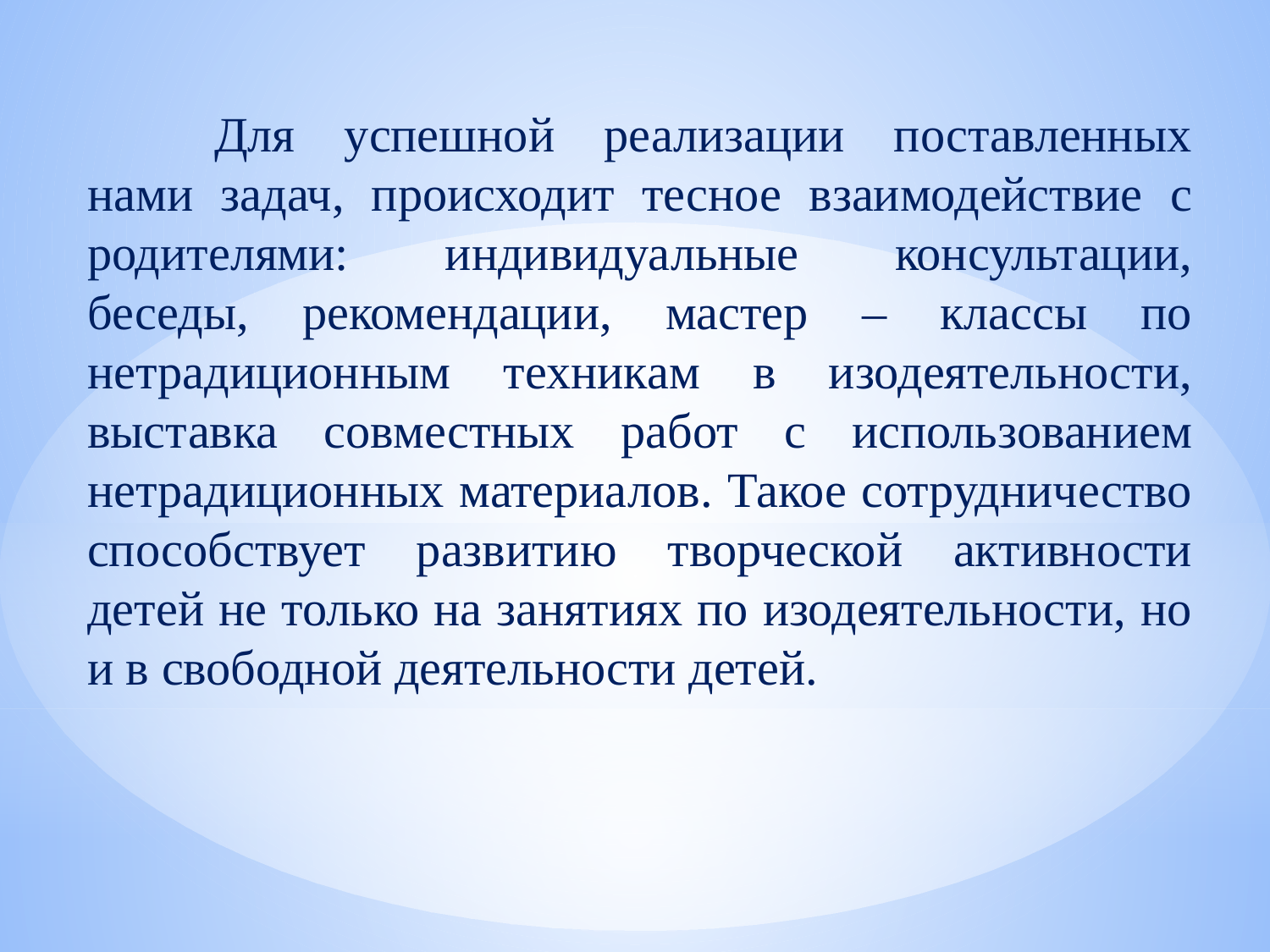

Для успешной реализации поставленных нами задач, происходит тесное взаимодействие с родителями: индивидуальные консультации, беседы, рекомендации, мастер – классы по нетрадиционным техникам в изодеятельности, выставка совместных работ с использованием нетрадиционных материалов. Такое сотрудничество способствует развитию творческой активности детей не только на занятиях по изодеятельности, но и в свободной деятельности детей.